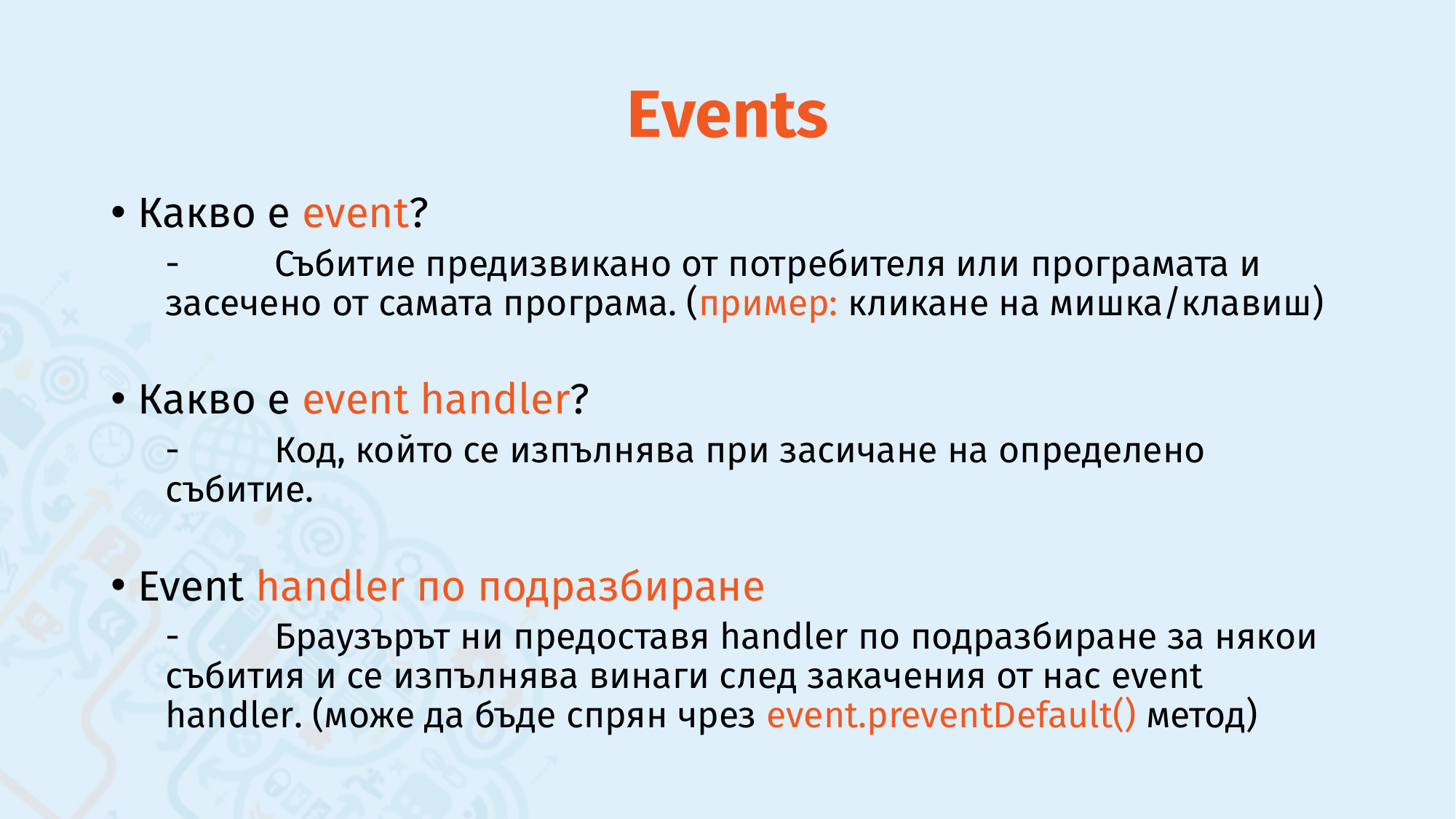

# Еvents
Какво е event?
-	Събитие предизвикано от потребителя или програмата и засечено от самата програма. (пример: кликане на мишка/клавиш)
Какво е event handler?
-	Код, който се изпълнява при засичане на определено събитие.
Event handler по подразбиране
-	Браузърът ни предоставя handler по подразбиране за някои събития и се изпълнява винаги след закачения от нас event handler. (може да бъде спрян чрез event.preventDefault() метод)